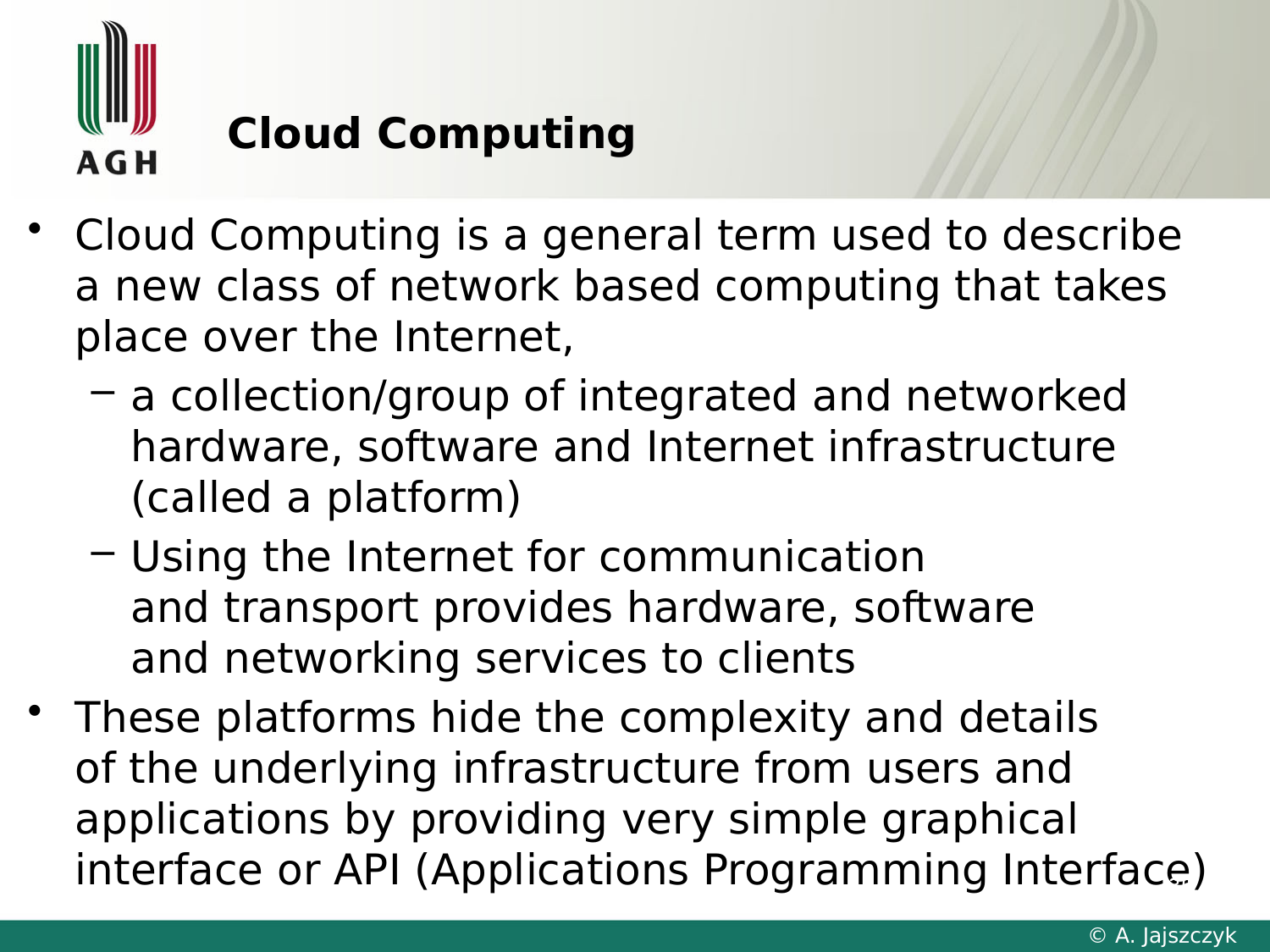

# Cloud Computing
Cloud Computing is a general term used to describe
a new class of network based computing that takes place over the Internet,
a collection/group of integrated and networked hardware, software and Internet infrastructure (called a platform)
Using the Internet for communication
and transport provides hardware, software
and networking services to clients
These platforms hide the complexity and details
of the underlying infrastructure from users and applications by providing very simple graphical interface or API (Applications Programming Interface)
35